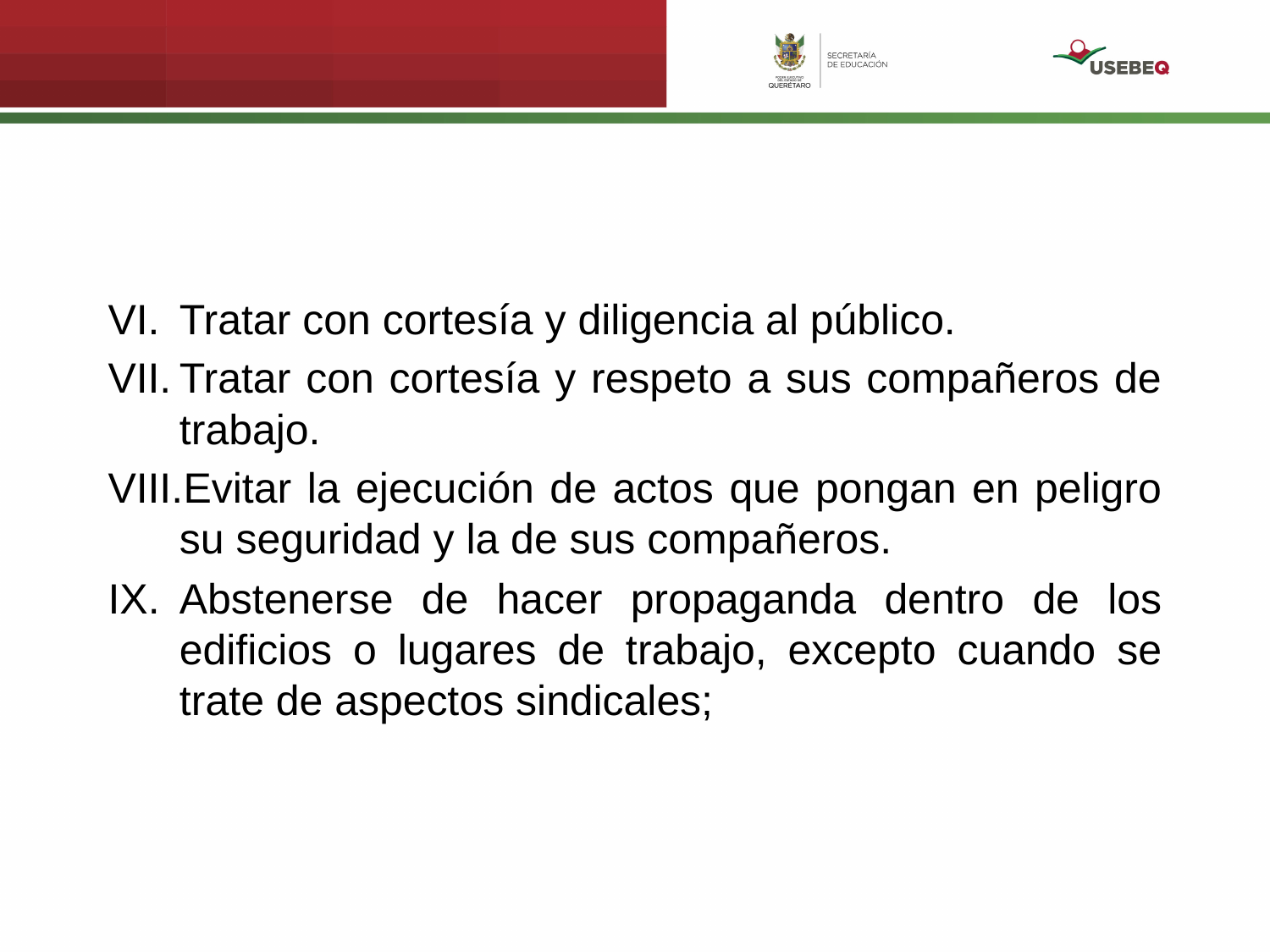

Tratar con cortesía y diligencia al público.
Tratar con cortesía y respeto a sus compañeros de trabajo.
Evitar la ejecución de actos que pongan en peligro su seguridad y la de sus compañeros.
Abstenerse de hacer propaganda dentro de los edificios o lugares de trabajo, excepto cuando se trate de aspectos sindicales;